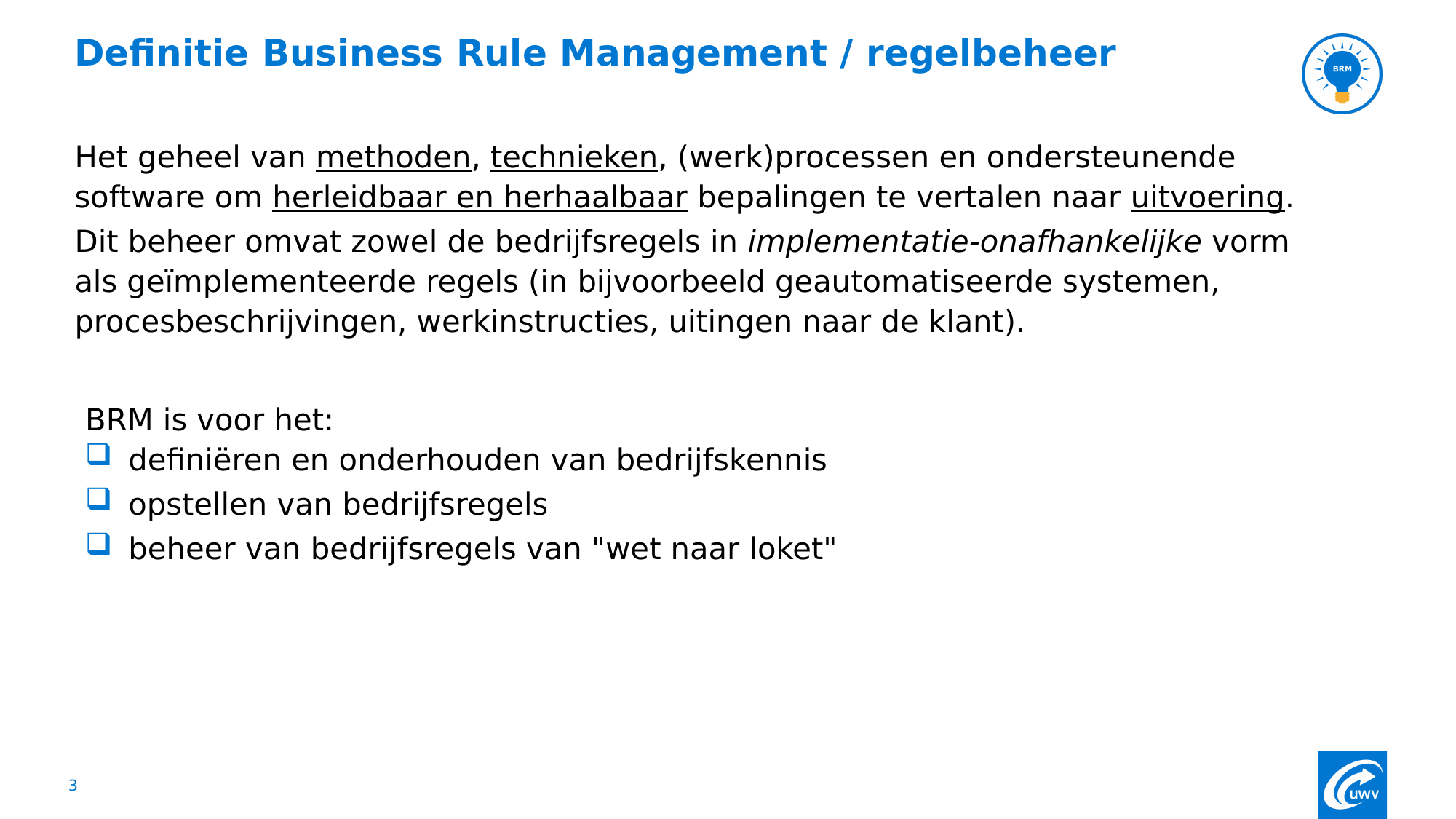

# Definitie Business Rule Management / regelbeheer
Het geheel van methoden, technieken, (werk)processen en ondersteunende software om herleidbaar en herhaalbaar bepalingen te vertalen naar uitvoering.
Dit beheer omvat zowel de bedrijfsregels in implementatie-onafhankelijke vorm als geïmplementeerde regels (in bijvoorbeeld geautomatiseerde systemen, procesbeschrijvingen, werkinstructies, uitingen naar de klant).
BRM is voor het:
definiëren en onderhouden van bedrijfskennis
opstellen van bedrijfsregels
beheer van bedrijfsregels van "wet naar loket"
3